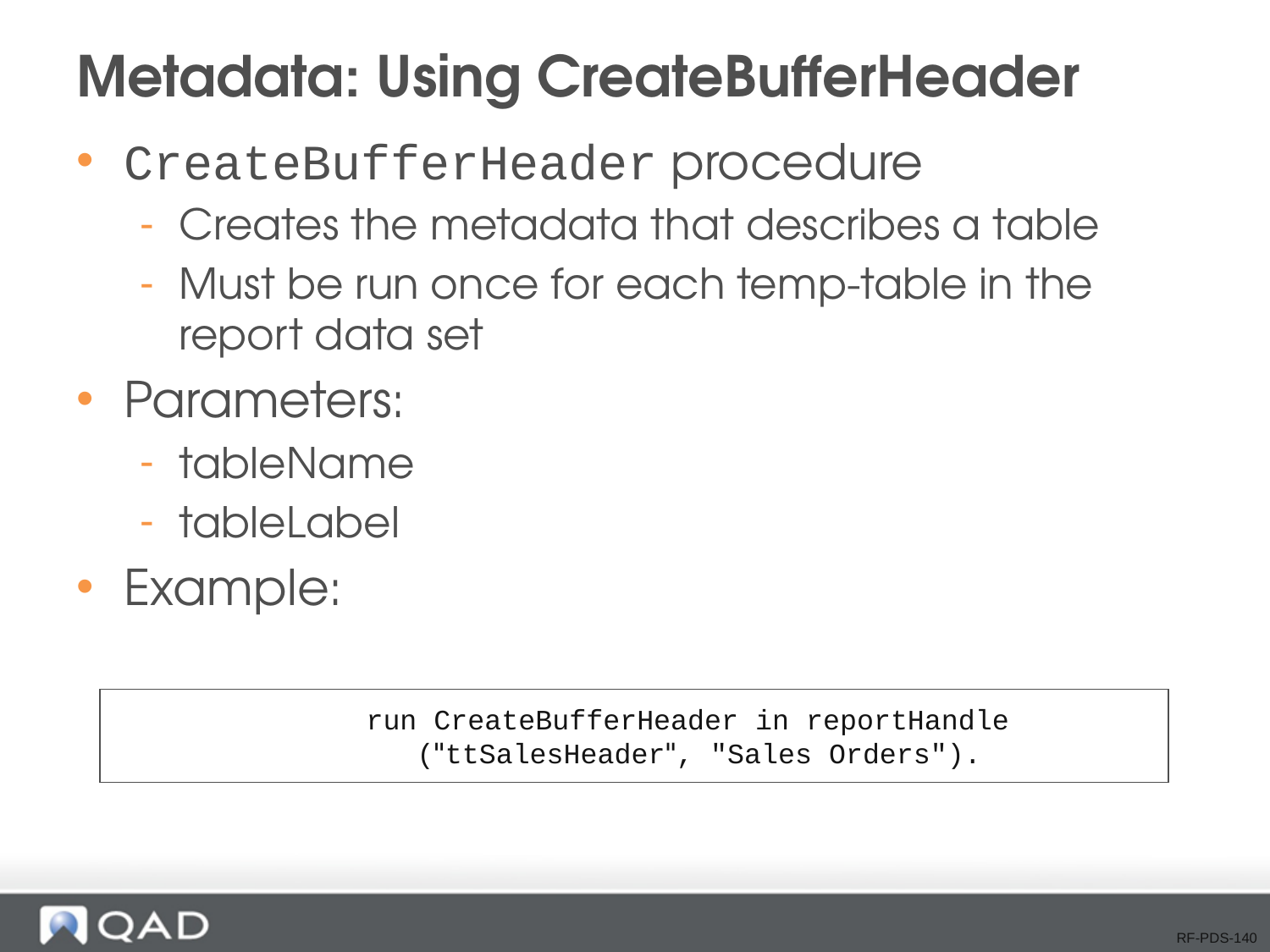

# Metadata: Using CreateBufferHeader
CreateBufferHeader procedure
Creates the metadata that describes a table
Must be run once for each temp-table in the report data set
Parameters:
tableName
tableLabel
Example:

run CreateBufferHeader in reportHandle
   ("ttSalesHeader", "Sales Orders").
RF-PDS-140